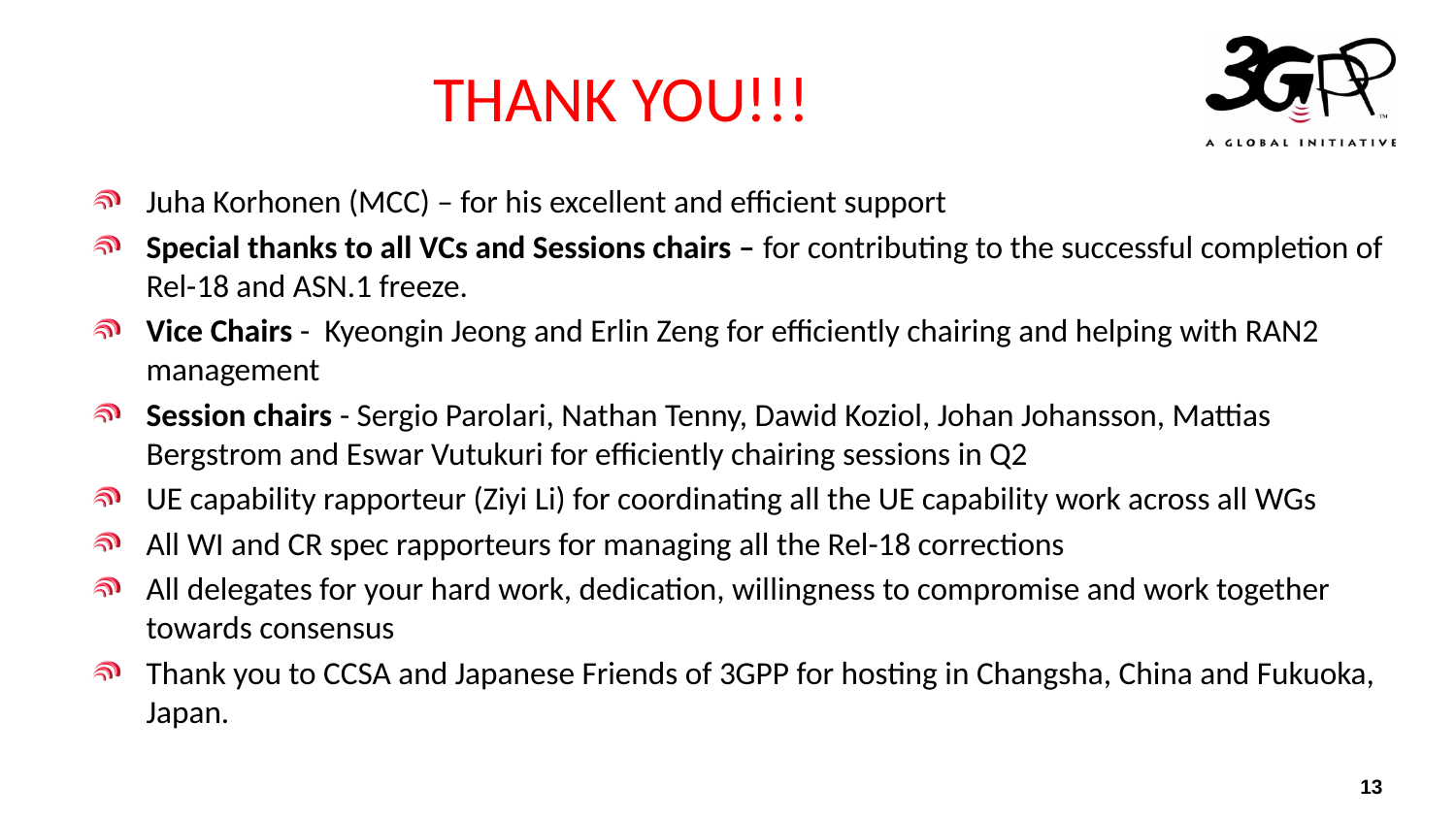

# THANK YOU!!!
Juha Korhonen (MCC) – for his excellent and efficient support
Special thanks to all VCs and Sessions chairs – for contributing to the successful completion of Rel-18 and ASN.1 freeze.
Vice Chairs -  Kyeongin Jeong and Erlin Zeng for efficiently chairing and helping with RAN2 management
Session chairs - Sergio Parolari, Nathan Tenny, Dawid Koziol, Johan Johansson, Mattias Bergstrom and Eswar Vutukuri for efficiently chairing sessions in Q2
UE capability rapporteur (Ziyi Li) for coordinating all the UE capability work across all WGs
All WI and CR spec rapporteurs for managing all the Rel-18 corrections
All delegates for your hard work, dedication, willingness to compromise and work together towards consensus
Thank you to CCSA and Japanese Friends of 3GPP for hosting in Changsha, China and Fukuoka, Japan.